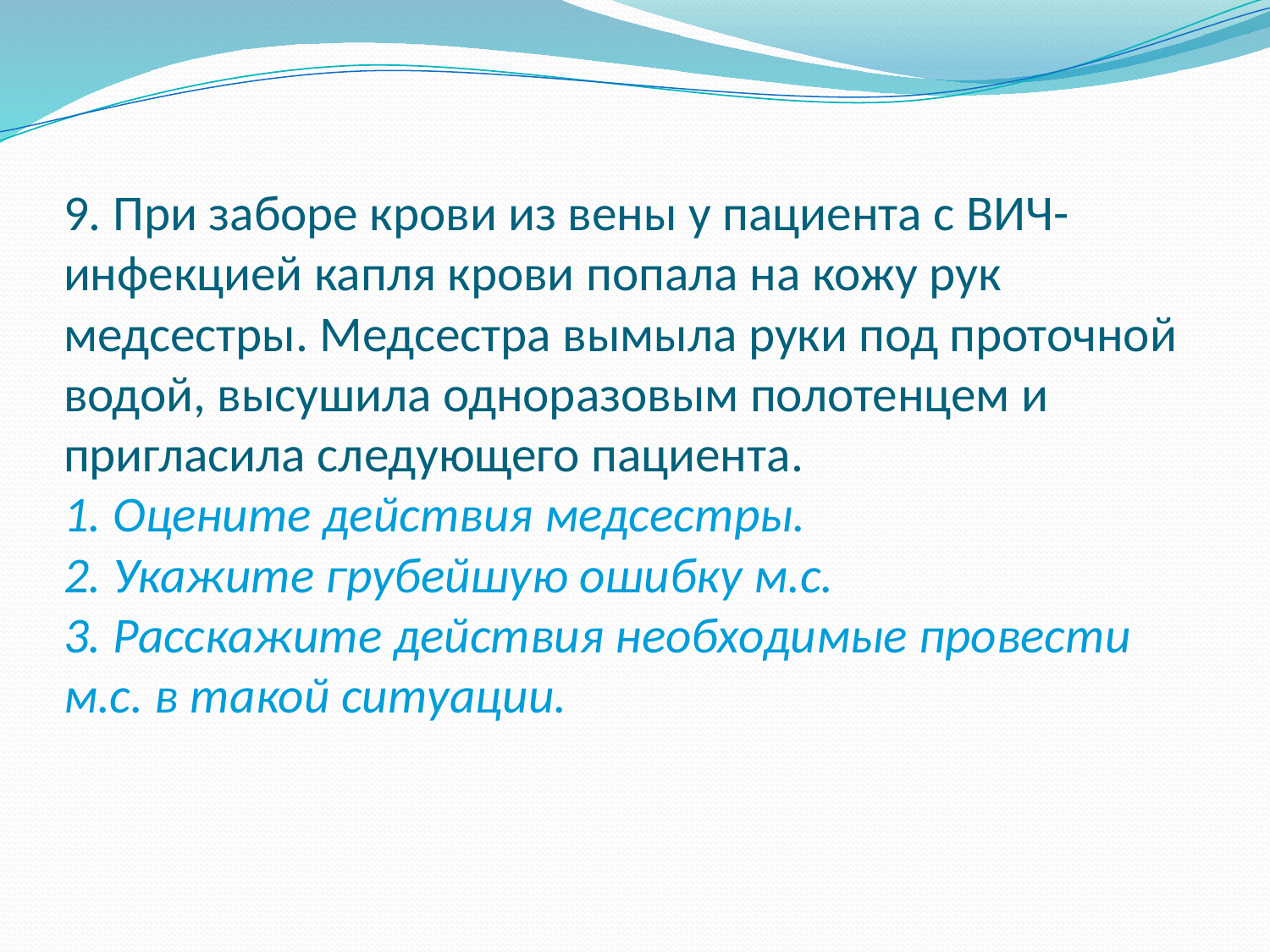

# 9. При заборе крови из вены у пациента с ВИЧ-инфекцией капля крови попала на кожу рук медсестры. Медсестра вымыла руки под проточной водой, высушила одноразовым полотенцем и пригласила следующего пациента. 1. Оцените действия медсестры. 2. Укажите грубейшую ошибку м.с. 3. Расскажите действия необходимые провести м.с. в такой ситуации.